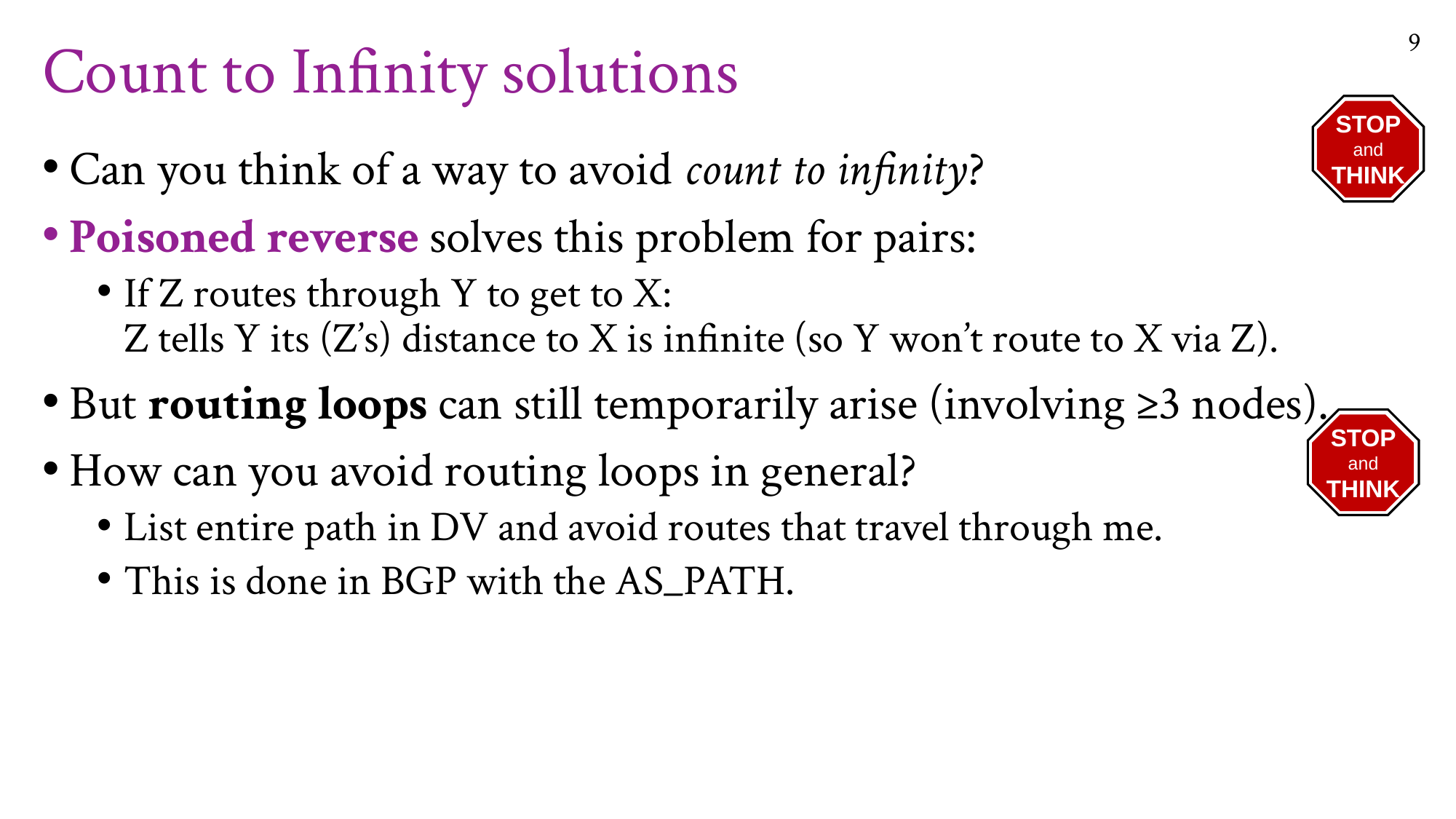

# Count to Infinity solutions

STOP
and
THINK

Can you think of a way to avoid count to infinity?
Poisoned reverse solves this problem for pairs:
If Z routes through Y to get to X:
Z tells Y its (Z’s) distance to X is infinite (so Y won’t route to X via Z).
But routing loops can still temporarily arise (involving ≥3 nodes).
How can you avoid routing loops in general?
List entire path in DV and avoid routes that travel through me.
This is done in BGP with the AS_PATH.

STOP
and
THINK